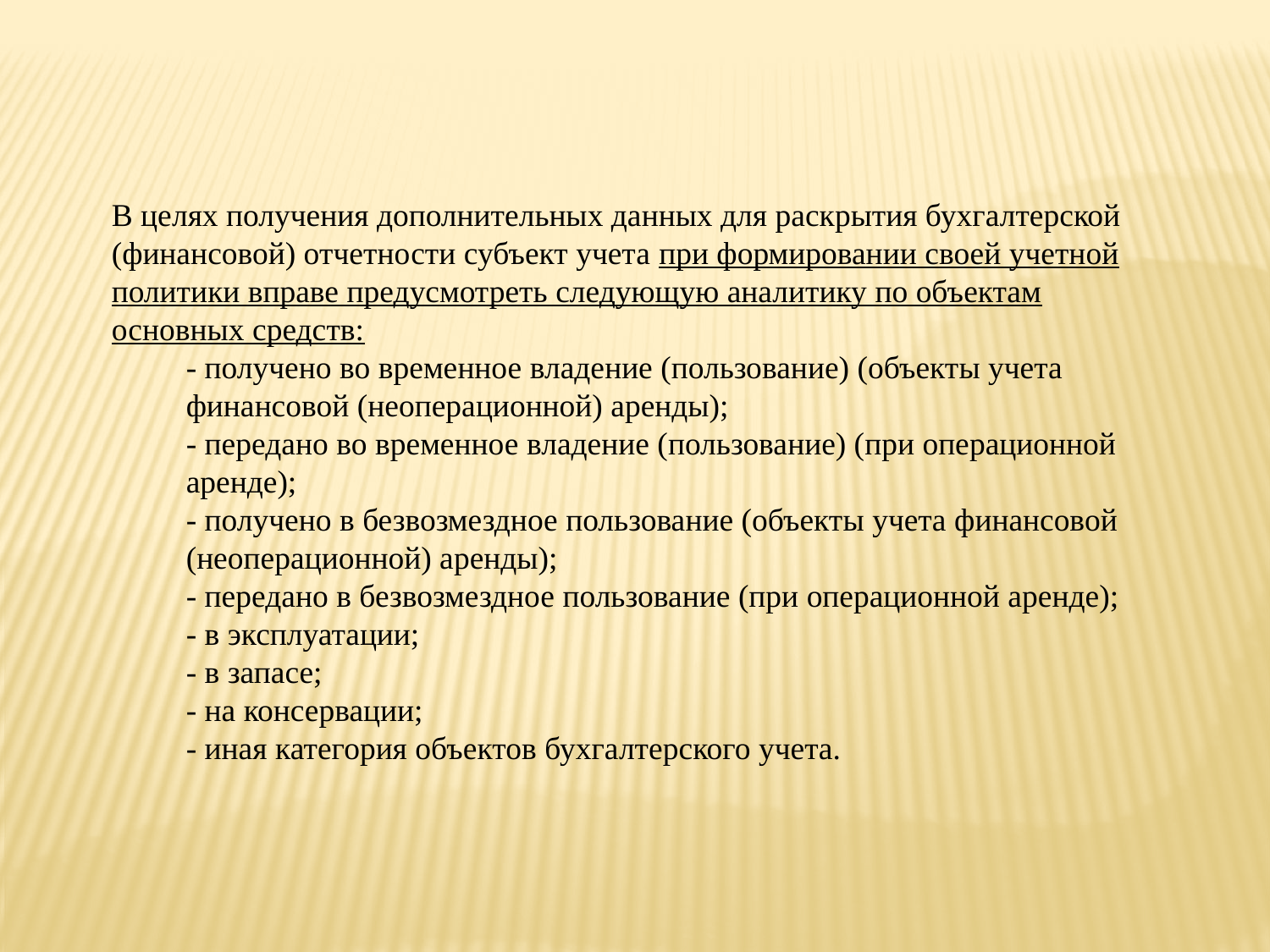

В целях получения дополнительных данных для раскрытия бухгалтерской (финансовой) отчетности субъект учета при формировании своей учетной политики вправе предусмотреть следующую аналитику по объектам основных средств:
- получено во временное владение (пользование) (объекты учета финансовой (неоперационной) аренды);
- передано во временное владение (пользование) (при операционной аренде);
- получено в безвозмездное пользование (объекты учета финансовой (неоперационной) аренды);
- передано в безвозмездное пользование (при операционной аренде);
- в эксплуатации;
- в запасе;
- на консервации;
- иная категория объектов бухгалтерского учета.